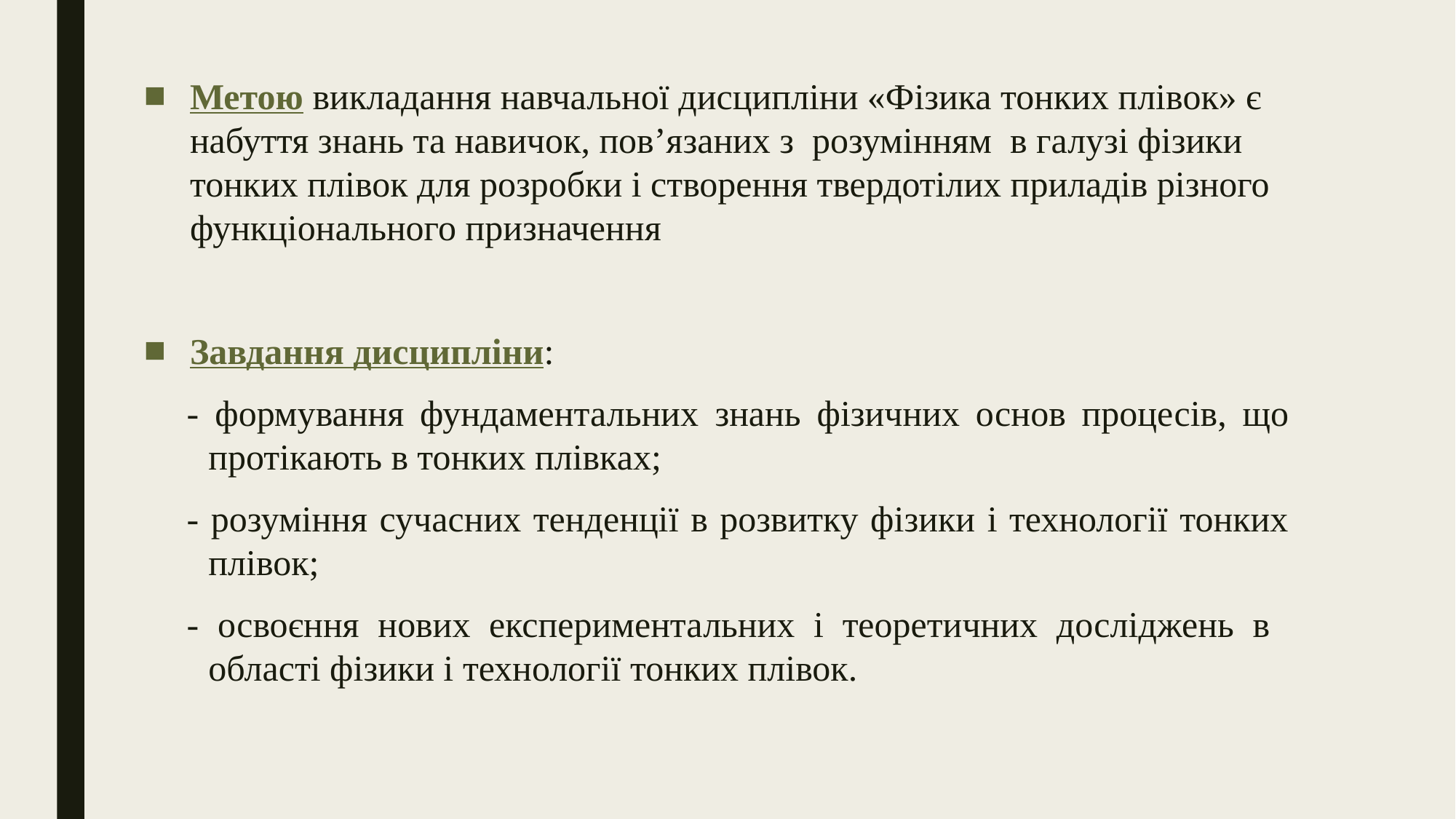

Метою викладання навчальної дисципліни «Фізика тонких плівок» є  набуття знань та навичок, пов’язаних з  розумінням  в галузі фізики тонких плівок для розробки і створення твердотілих приладів різного функціонального призначення

Завдання дисципліни:
- формування фундаментальних знань фізичних основ процесів, що протікають в тонких плівках;
- розуміння сучасних тенденції в розвитку фізики і технології тонких плівок;
- освоєння нових експериментальних і теоретичних досліджень в  області фізики і технології тонких плівок.